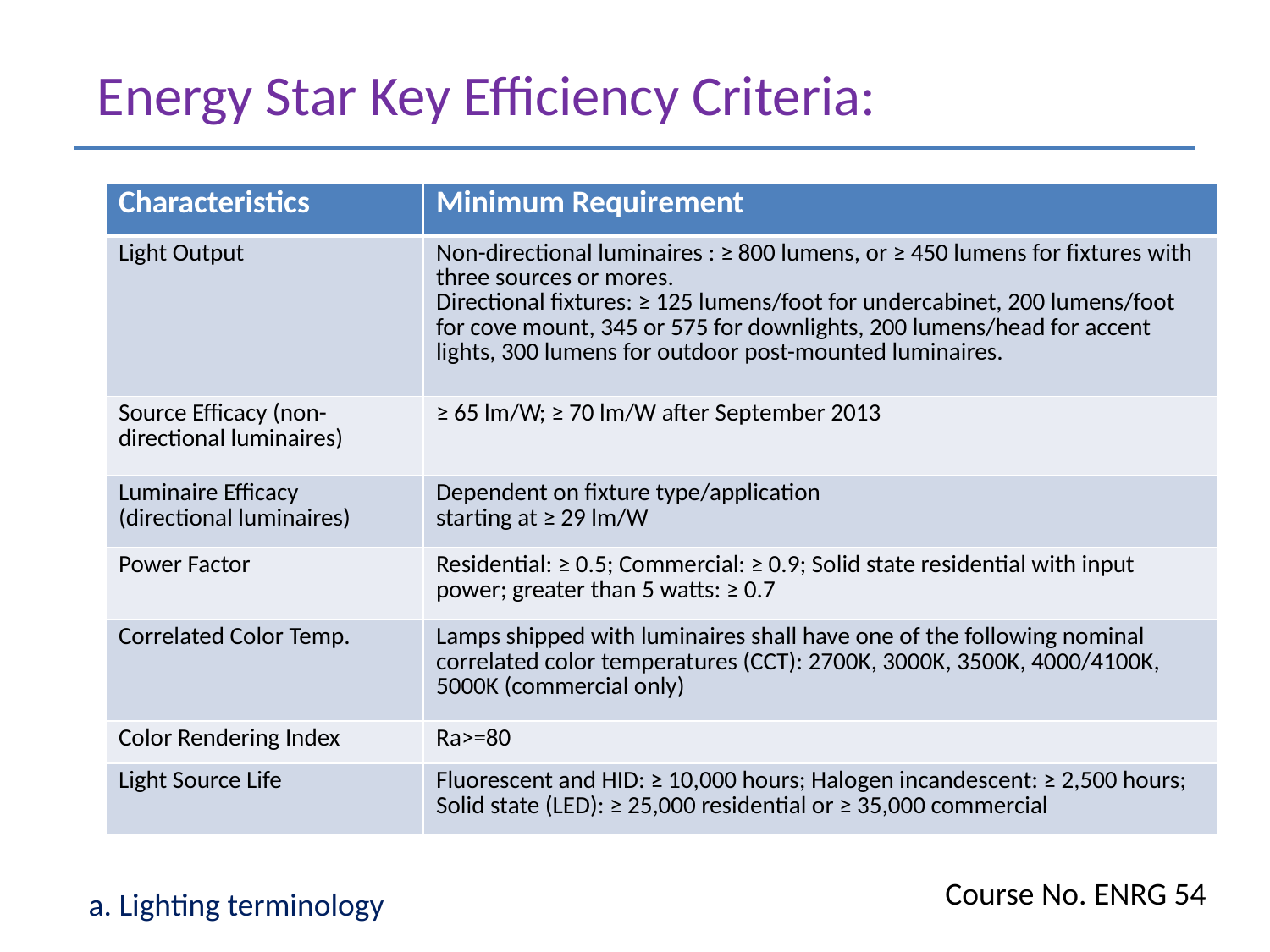

Energy Star Key Efficiency Criteria:
| Characteristics | Minimum Requirement |
| --- | --- |
| Light Output | Non-directional luminaires : ≥ 800 lumens, or ≥ 450 lumens for fixtures with three sources or mores. Directional fixtures: ≥ 125 lumens/foot for undercabinet, 200 lumens/foot for cove mount, 345 or 575 for downlights, 200 lumens/head for accent lights, 300 lumens for outdoor post-mounted luminaires. |
| Source Efficacy (non-directional luminaires) | ≥ 65 lm/W; ≥ 70 lm/W after September 2013 |
| Luminaire Efficacy (directional luminaires) | Dependent on fixture type/application starting at ≥ 29 lm/W |
| Power Factor | Residential: ≥ 0.5; Commercial: ≥ 0.9; Solid state residential with input power; greater than 5 watts: ≥ 0.7 |
| Correlated Color Temp. | Lamps shipped with luminaires shall have one of the following nominal correlated color temperatures (CCT): 2700K, 3000K, 3500K, 4000/4100K, 5000K (commercial only) |
| Color Rendering Index | Ra>=80 |
| Light Source Life | Fluorescent and HID: ≥ 10,000 hours; Halogen incandescent: ≥ 2,500 hours; Solid state (LED): ≥ 25,000 residential or ≥ 35,000 commercial |
Course No. ENRG 54
a. Lighting terminology